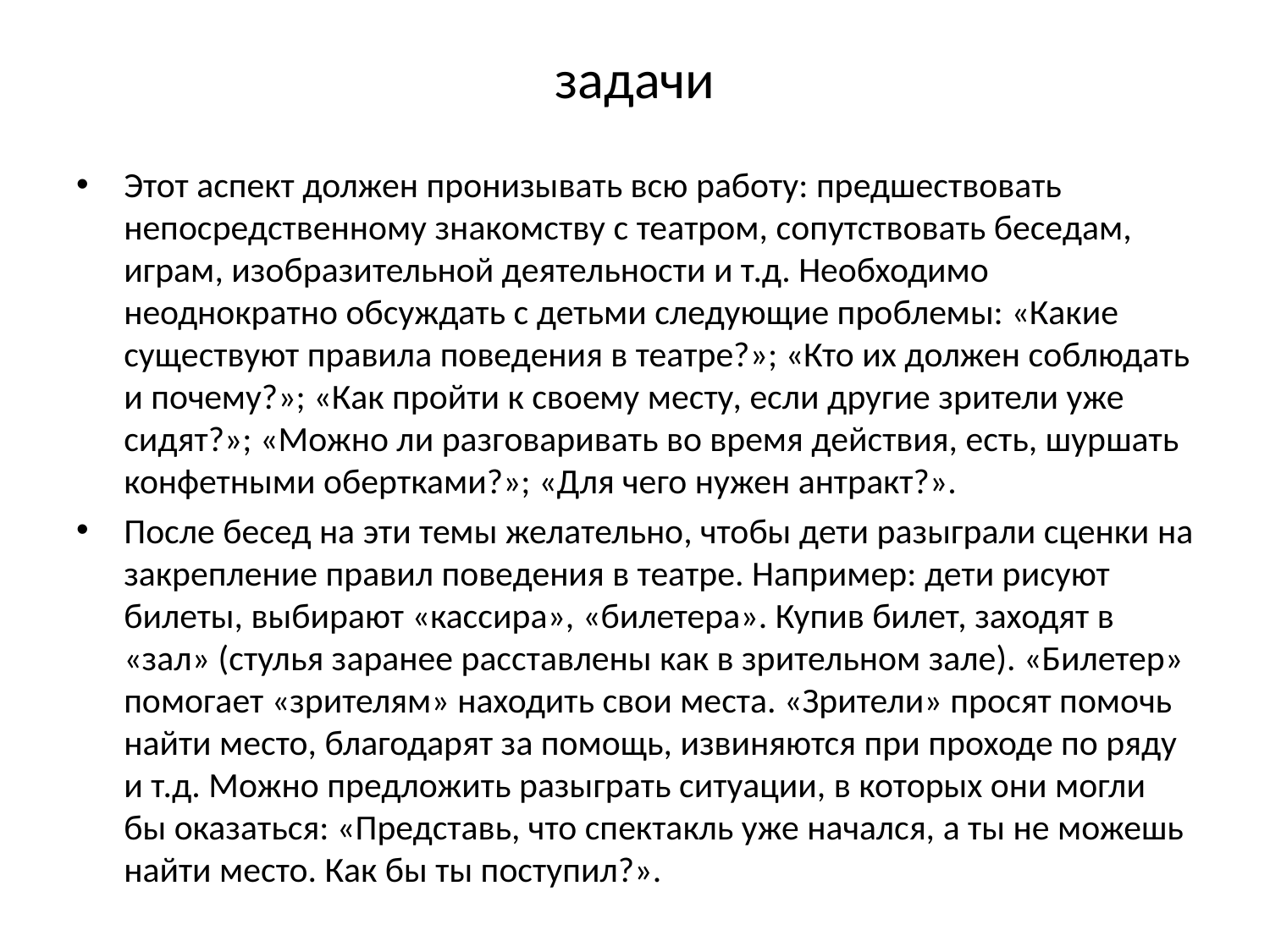

# задачи
Этот аспект должен пронизывать всю работу: предшествовать непосредственному знакомству с театром, сопутствовать беседам, играм, изобразительной деятельности и т.д. Необходимо неоднократно обсуждать с детьми следующие проблемы: «Какие существуют правила поведения в театре?»; «Кто их должен соблюдать и почему?»; «Как пройти к своему месту, если другие зрители уже сидят?»; «Можно ли разговаривать во время действия, есть, шуршать конфетными обертками?»; «Для чего нужен антракт?».
После бесед на эти темы желательно, чтобы дети разыграли сценки на закрепление правил поведения в театре. Например: дети рисуют билеты, выбирают «кассира», «билетера». Купив билет, заходят в «зал» (стулья заранее расставлены как в зрительном зале). «Билетер» помогает «зрителям» находить свои места. «Зрители» просят помочь найти место, благодарят за помощь, извиняются при проходе по ряду и т.д. Можно предложить разыграть ситуации, в которых они могли бы оказаться: «Представь, что спектакль уже начался, а ты не можешь найти место. Как бы ты поступил?».